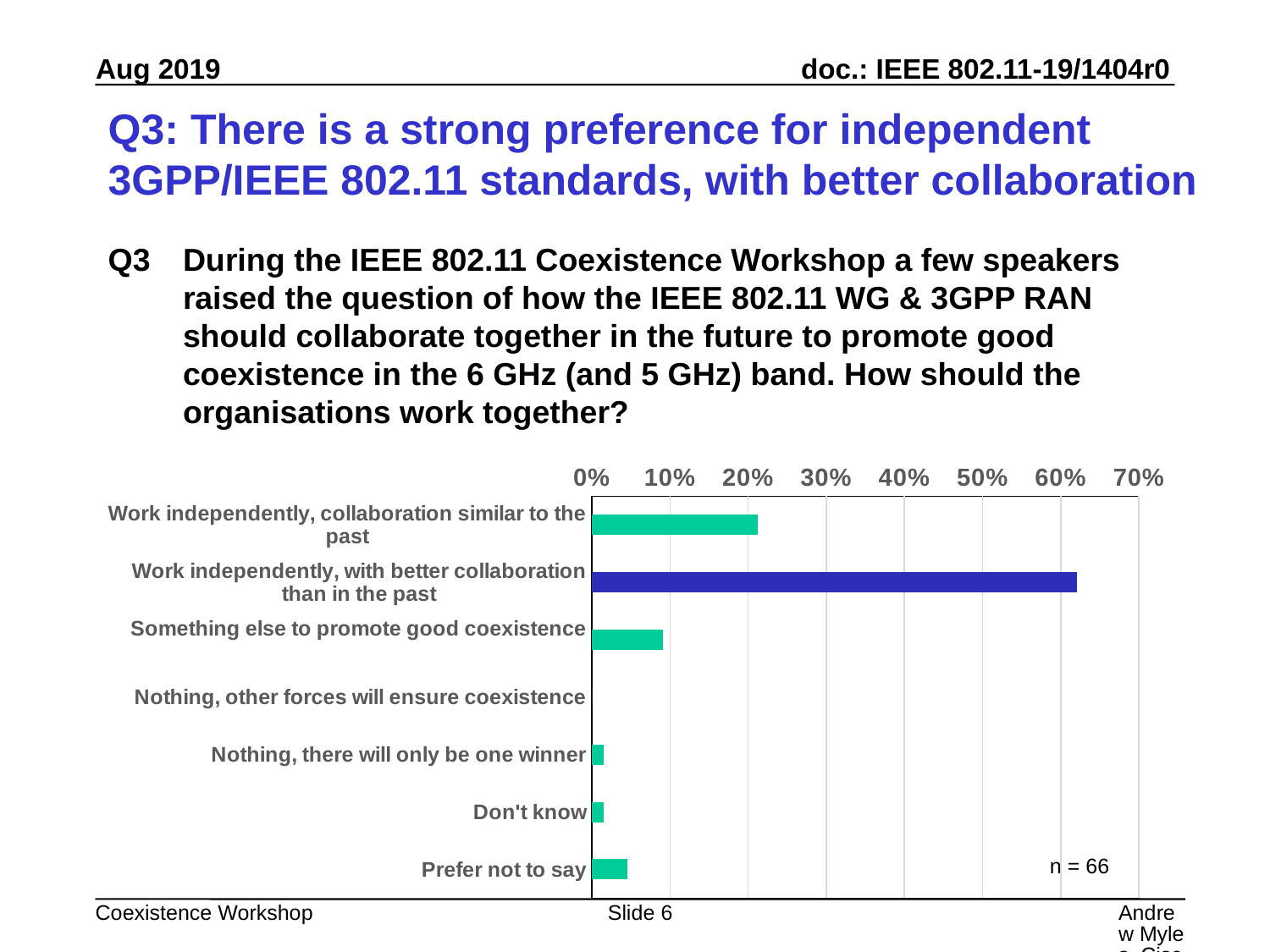

# Q3: There is a strong preference for independent 3GPP/IEEE 802.11 standards, with better collaboration
Q3 	During the IEEE 802.11 Coexistence Workshop a few speakers raised the question of how the IEEE 802.11 WG & 3GPP RAN should collaborate together in the future to promote good coexistence in the 6 GHz (and 5 GHz) band. How should the organisations work together?

### Chart

| Category | Responses |
|---|---|
| Work independently, collaboration similar to the past | 0.21212121212121213 |
| Work independently, with better collaboration than in the past | 0.6212121212121212 |
| Something else to promote good coexistence
 | 0.09090909090909091 |
| Nothing, other forces will ensure coexistence | 0.0 |
| Nothing, there will only be one winner | 0.015151515151515152 |
| Don't know | 0.015151515151515152 |
| Prefer not to say | 0.045454545454545456 |
n = 66
Slide 6
Andrew Myles, Cisco